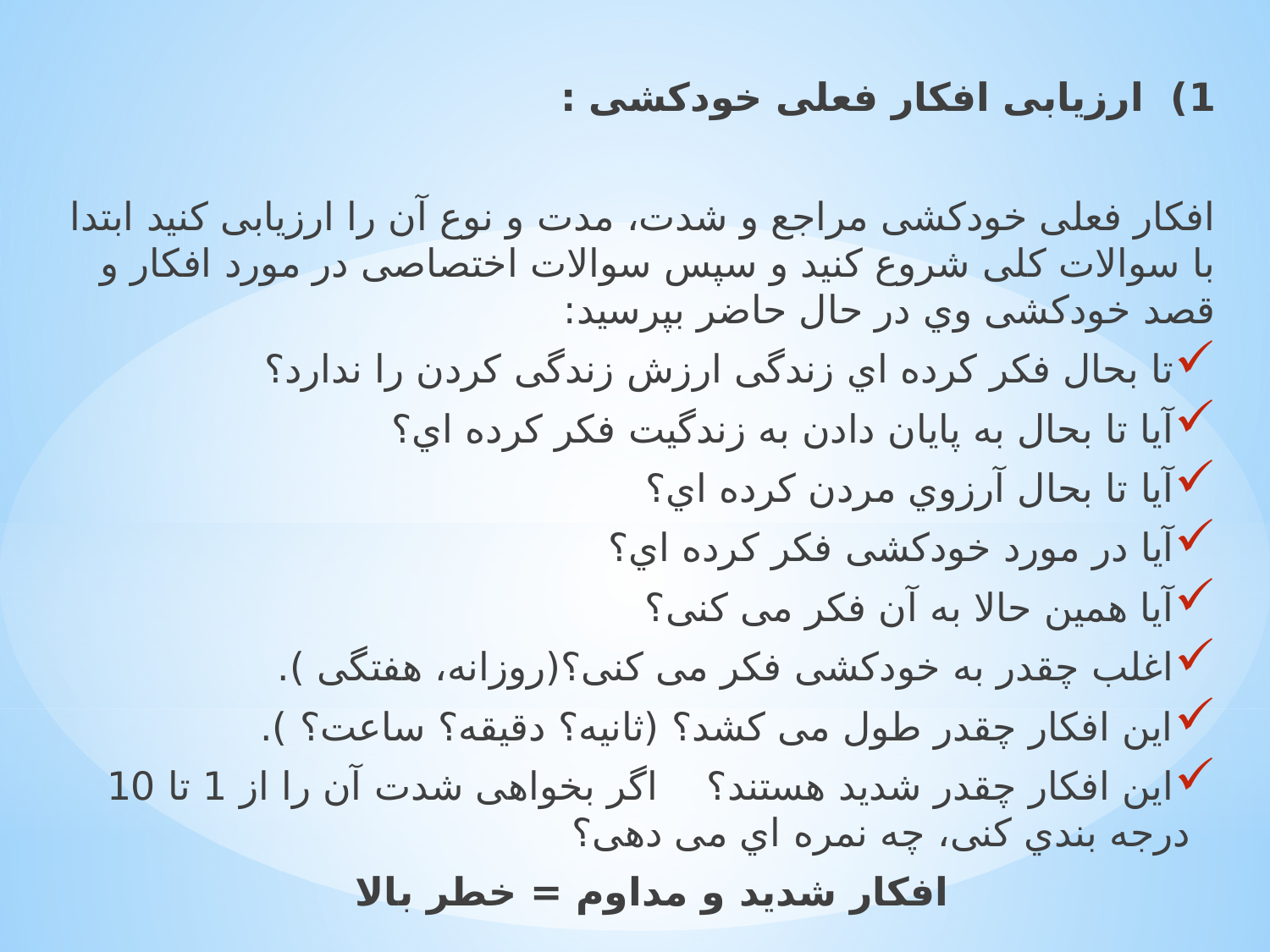

1)  ارزﯾﺎﺑﯽ اﻓﮑﺎر ﻓﻌﻠﯽ ﺧﻮدﮐﺸﯽ :

اﻓﮑﺎر ﻓﻌﻠﯽ ﺧﻮدﮐﺸﯽ ﻣﺮاﺟﻊ و ﺷﺪت، ﻣﺪت و ﻧﻮع آن را ارزﯾﺎﺑﯽ ﮐﻨﯿﺪ اﺑﺘﺪا ﺑﺎ ﺳﻮاﻻت ﮐﻠﯽ ﺷﺮوع ﮐﻨﯿﺪ و ﺳﭙﺲ ﺳﻮاﻻت اﺧﺘﺼﺎﺻﯽ در ﻣﻮرد اﻓﮑﺎر و ﻗﺼﺪ ﺧﻮدﮐﺸﯽ وي در ﺣﺎل ﺣﺎﺿﺮ ﺑﭙﺮﺳﯿﺪ:
ﺗﺎ ﺑﺤﺎل ﻓﮑﺮ ﮐﺮده اي زﻧﺪﮔﯽ ارزش زﻧﺪﮔﯽ ﮐﺮدن را ﻧﺪارد؟
آﯾﺎ ﺗﺎ ﺑﺤﺎل ﺑﻪ ﭘﺎﯾﺎن دادن ﺑﻪ زﻧﺪﮔﯿﺖ ﻓﮑﺮ ﮐﺮده اي؟
آﯾﺎ ﺗﺎ ﺑﺤﺎل آرزوي ﻣﺮدن ﮐﺮده اي؟
آﯾﺎ در ﻣﻮرد ﺧﻮدﮐﺸﯽ ﻓﮑﺮ ﮐﺮده اي؟
آﯾﺎ ﻫﻤﯿﻦ ﺣﺎﻻ ﺑﻪ آن ﻓﮑﺮ ﻣﯽ ﮐﻨﯽ؟
اﻏﻠﺐ ﭼﻘﺪر ﺑﻪ ﺧﻮدﮐﺸﯽ ﻓﮑﺮ ﻣﯽ ﮐﻨﯽ؟(روزاﻧﻪ، ﻫﻔﺘﮕﯽ ).
اﯾﻦ اﻓﮑﺎر ﭼﻘﺪر ﻃﻮل ﻣﯽ ﮐﺸﺪ؟ (ﺛﺎﻧﯿﻪ؟ دﻗﯿﻘﻪ؟ ﺳﺎﻋﺖ؟ ).
اﯾﻦ اﻓﮑﺎر ﭼﻘﺪر ﺷﺪﯾﺪ ﻫﺴﺘﻨﺪ؟    اﮔﺮ ﺑﺨﻮاﻫﯽ ﺷﺪت آن را از 1 ﺗﺎ 10 درﺟﻪ ﺑﻨﺪي ﮐﻨﯽ، ﭼﻪ ﻧﻤﺮه اي ﻣﯽ دﻫﯽ؟
اﻓﮑﺎر ﺷﺪﯾﺪ و ﻣﺪاوم = ﺧﻄﺮ ﺑﺎﻻ